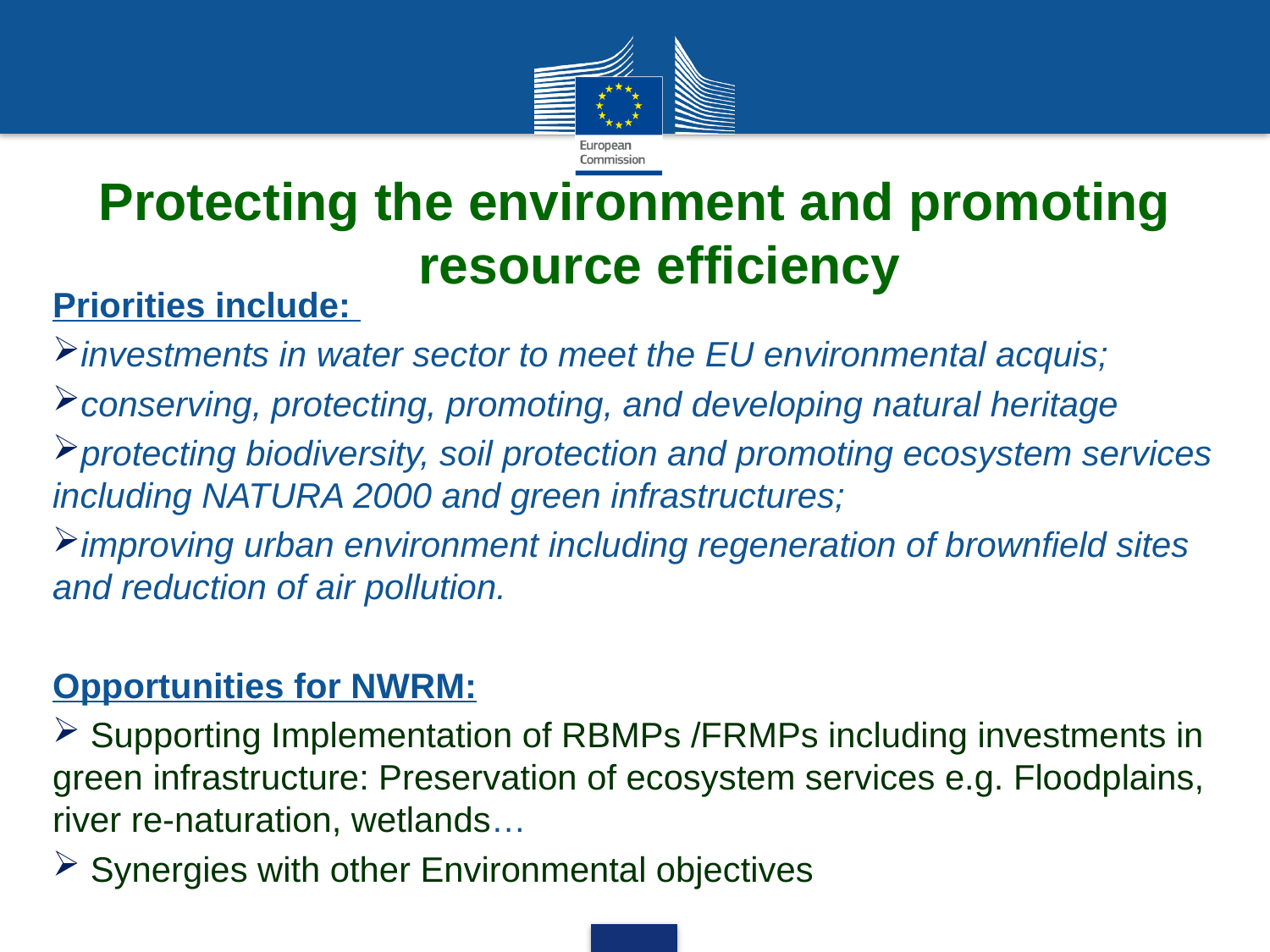

# Protecting the environment and promoting resource efficiency
Priorities include:
investments in water sector to meet the EU environmental acquis;
conserving, protecting, promoting, and developing natural heritage
protecting biodiversity, soil protection and promoting ecosystem services including NATURA 2000 and green infrastructures;
improving urban environment including regeneration of brownfield sites and reduction of air pollution.

Opportunities for NWRM:
 Supporting Implementation of RBMPs /FRMPs including investments in green infrastructure: Preservation of ecosystem services e.g. Floodplains, river re-naturation, wetlands…
 Synergies with other Environmental objectives